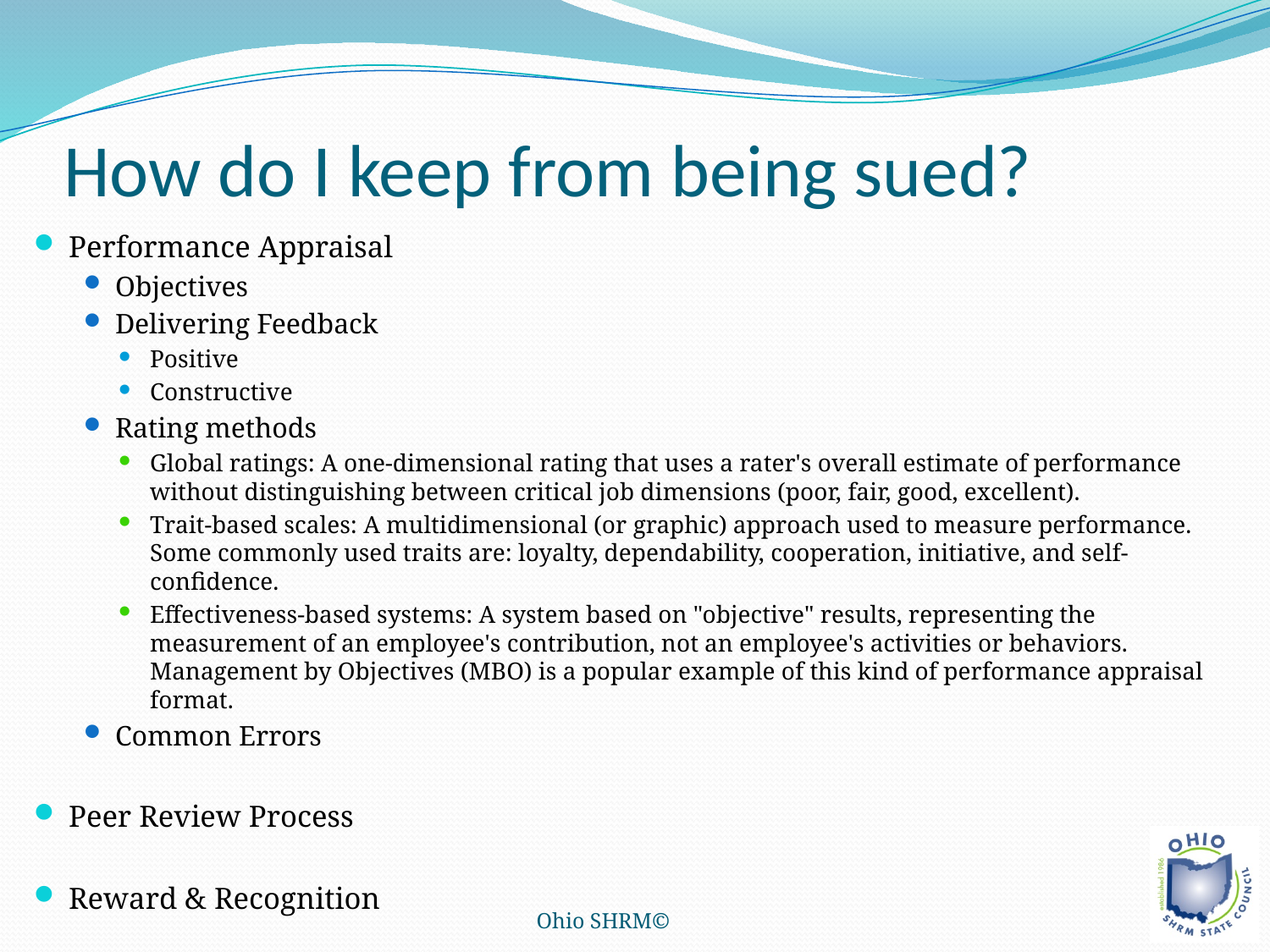

# How do I keep from being sued?
Performance Appraisal
Objectives
Delivering Feedback
Positive
Constructive
Rating methods
Global ratings: A one-dimensional rating that uses a rater's overall estimate of performance without distinguishing between critical job dimensions (poor, fair, good, excellent).
Trait-based scales: A multidimensional (or graphic) approach used to measure performance. Some commonly used traits are: loyalty, dependability, cooperation, initiative, and self-confidence.
Effectiveness-based systems: A system based on "objective" results, representing the measurement of an employee's contribution, not an employee's activities or behaviors. Management by Objectives (MBO) is a popular example of this kind of performance appraisal format.
Common Errors

Peer Review Process

Reward & Recognition

Ohio SHRM©